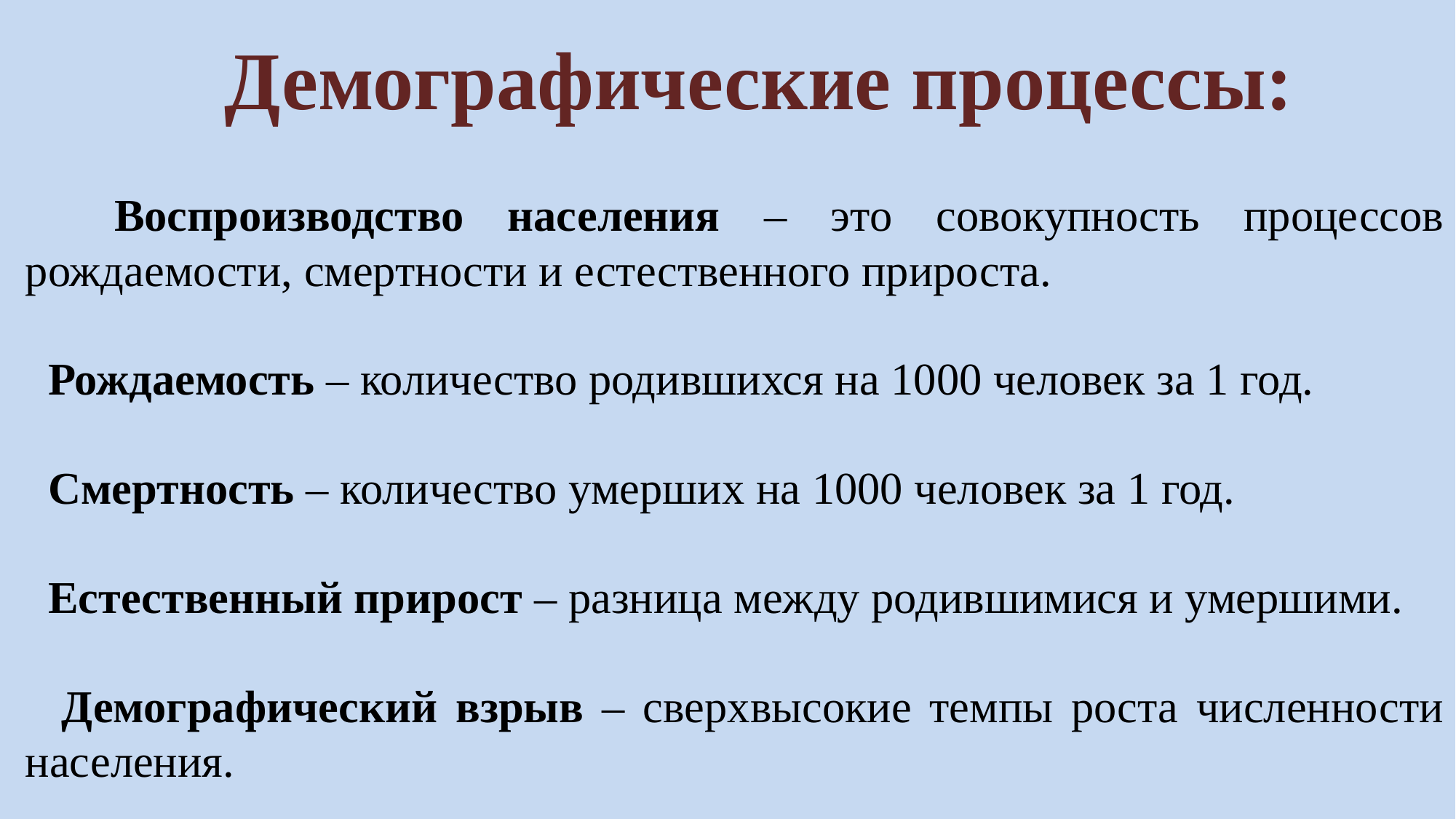

Демографические процессы:
  Воспроизводство населения – это совокупность процессов рождаемости, смертности и естественного прироста.

  Рождаемость – количество родившихся на 1000 человек за 1 год.

  Смертность – количество умерших на 1000 человек за 1 год.

  Естественный прирост – разница между родившимися и умершими.

  Демографический взрыв – сверхвысокие темпы роста численности населения.